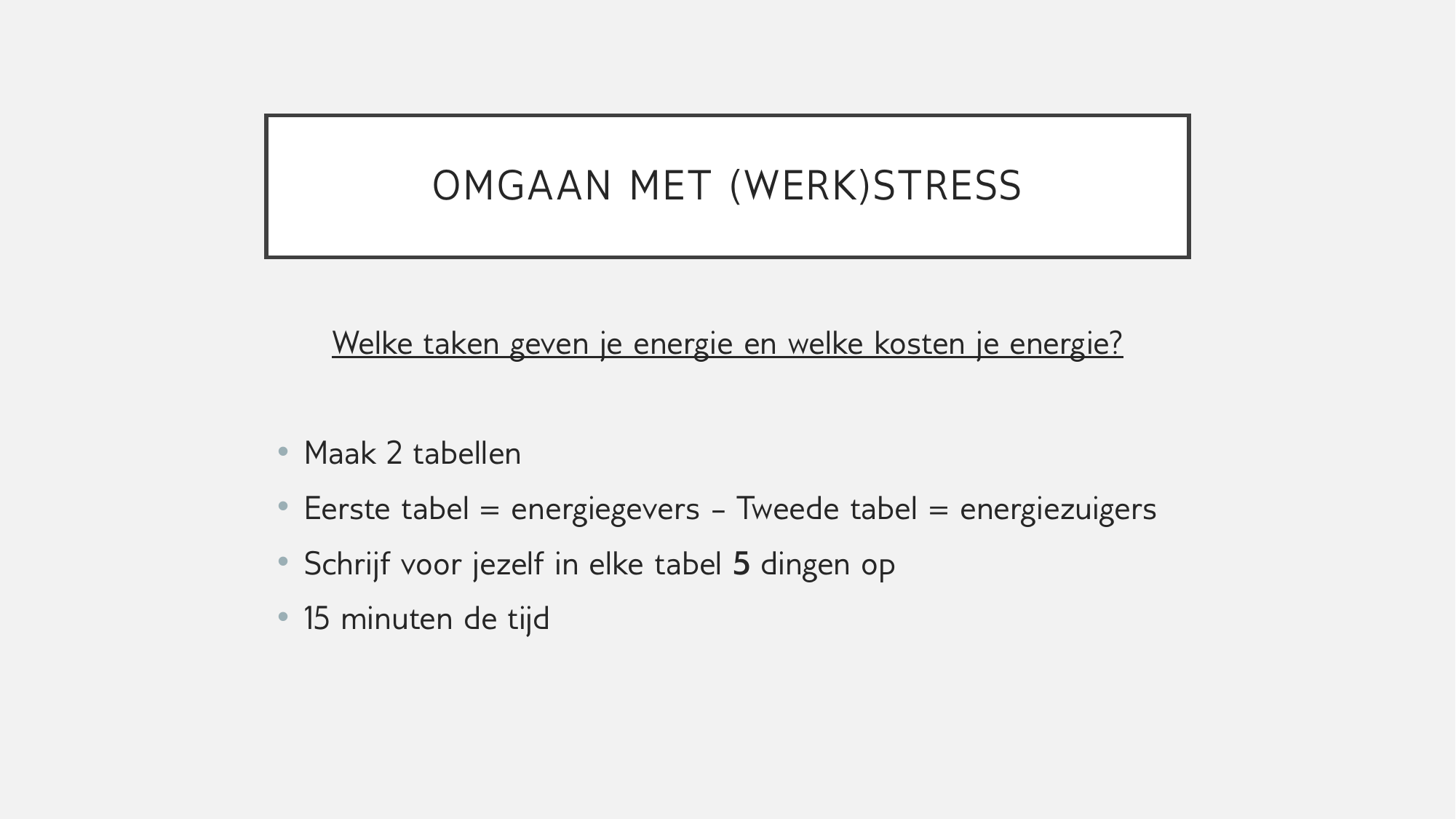

# Omgaan met (werk)stress
Welke taken geven je energie en welke kosten je energie?

Maak 2 tabellen
Eerste tabel = energiegevers – Tweede tabel = energiezuigers
Schrijf voor jezelf in elke tabel 5 dingen op
15 minuten de tijd